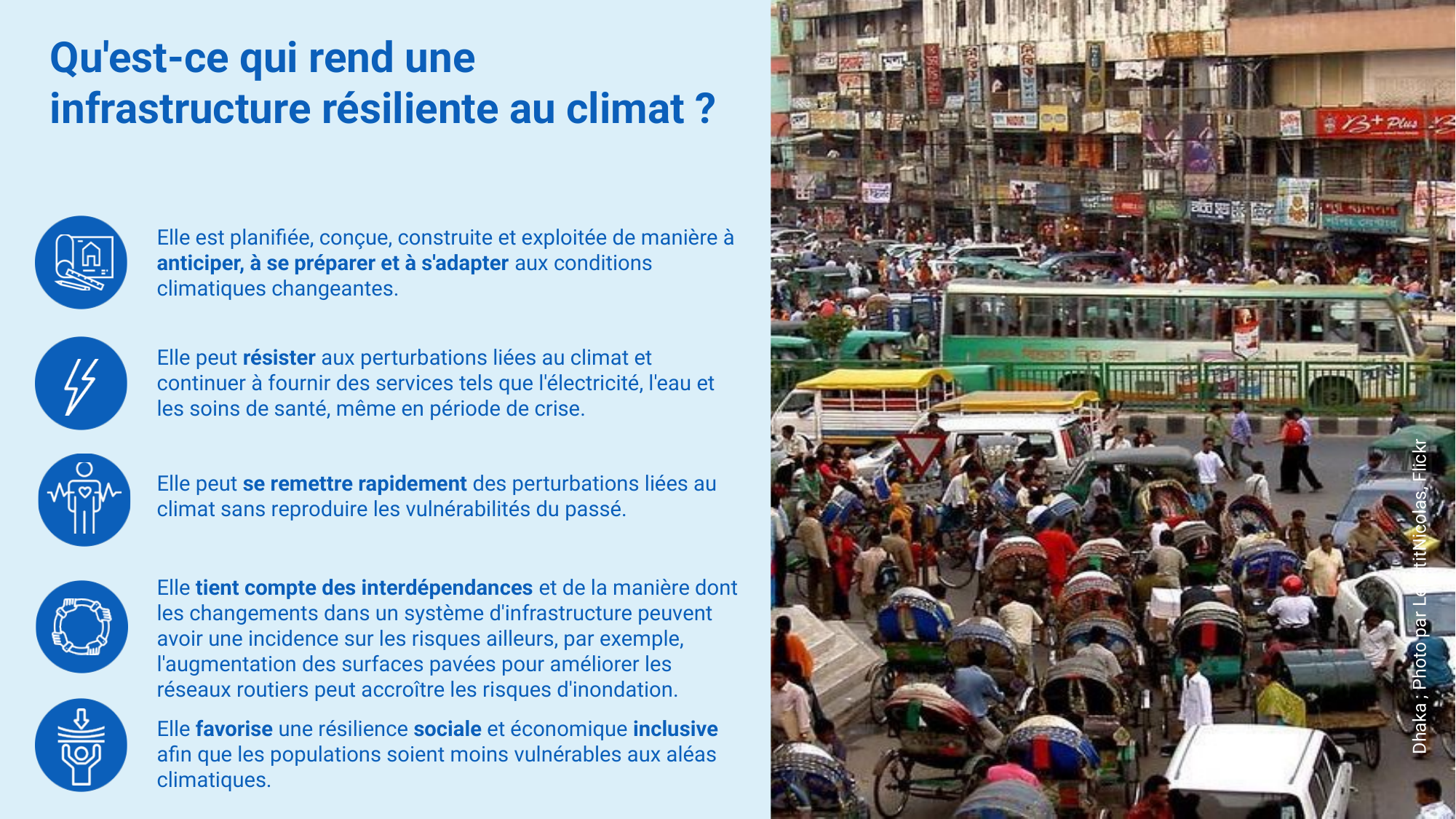

Qu'est-ce qui rend une infrastructure résiliente au climat ?

Elle est planifiée, conçue, construite et exploitée de manière à anticiper, à se préparer et à s'adapter aux conditions climatiques changeantes.

Elle peut résister aux perturbations liées au climat et continuer à fournir des services tels que l'électricité, l'eau et les soins de santé, même en période de crise.

Elle peut se remettre rapidement des perturbations liées au climat sans reproduire les vulnérabilités du passé.
Dhaka ; Photo par LepetitNicolas, Flickr
Elle tient compte des interdépendances et de la manière dont les changements dans un système d'infrastructure peuvent avoir une incidence sur les risques ailleurs, par exemple, l'augmentation des surfaces pavées pour améliorer les réseaux routiers peut accroître les risques d'inondation.

Elle favorise une résilience sociale et économique inclusive afin que les populations soient moins vulnérables aux aléas climatiques.
25